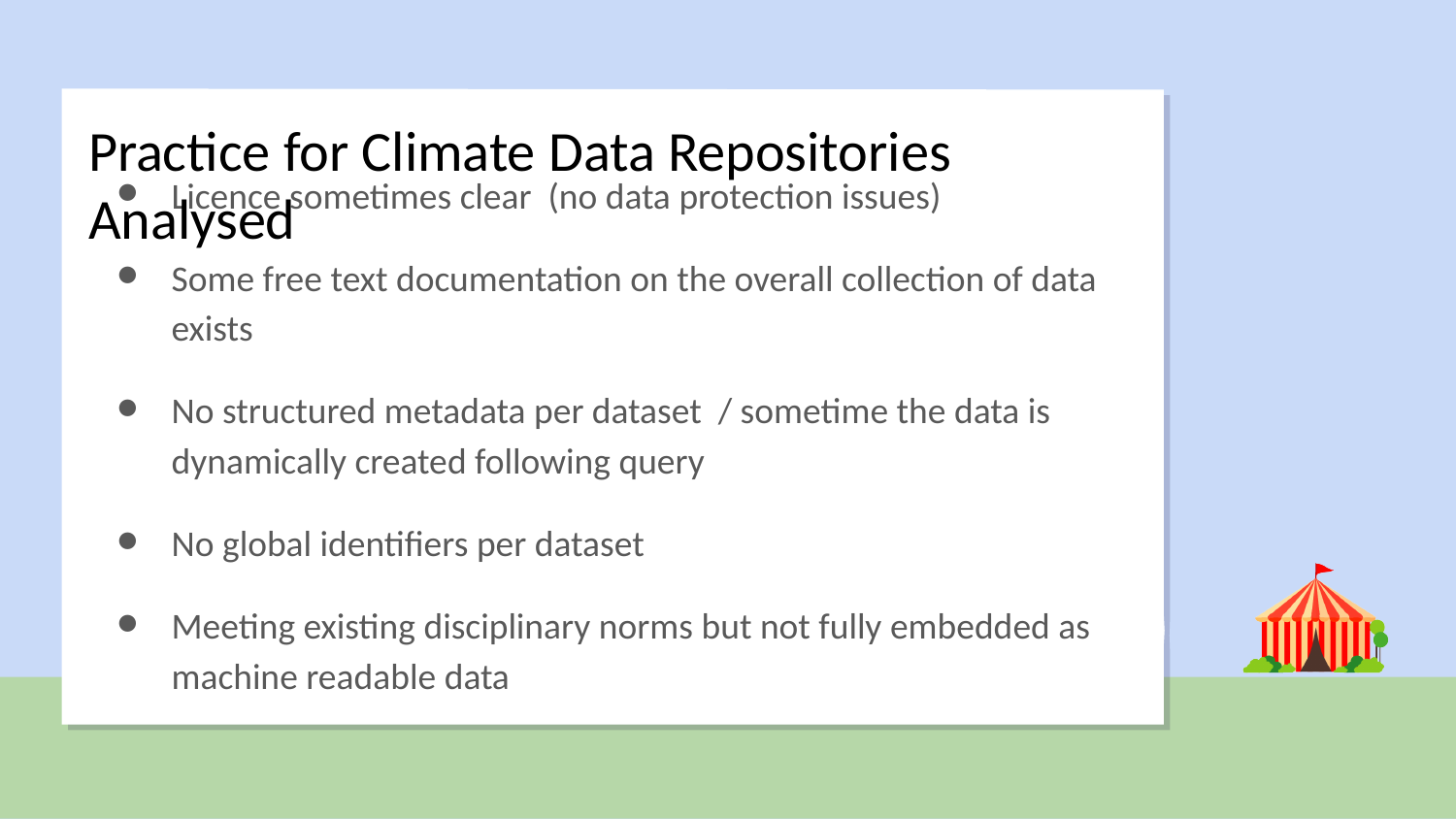

Practice for Climate Data Repositories Analysed
Licence sometimes clear  (no data protection issues)
Some free text documentation on the overall collection of data exists
No structured metadata per dataset  / sometime the data is dynamically created following query
No global identifiers per dataset
Meeting existing disciplinary norms but not fully embedded as machine readable data